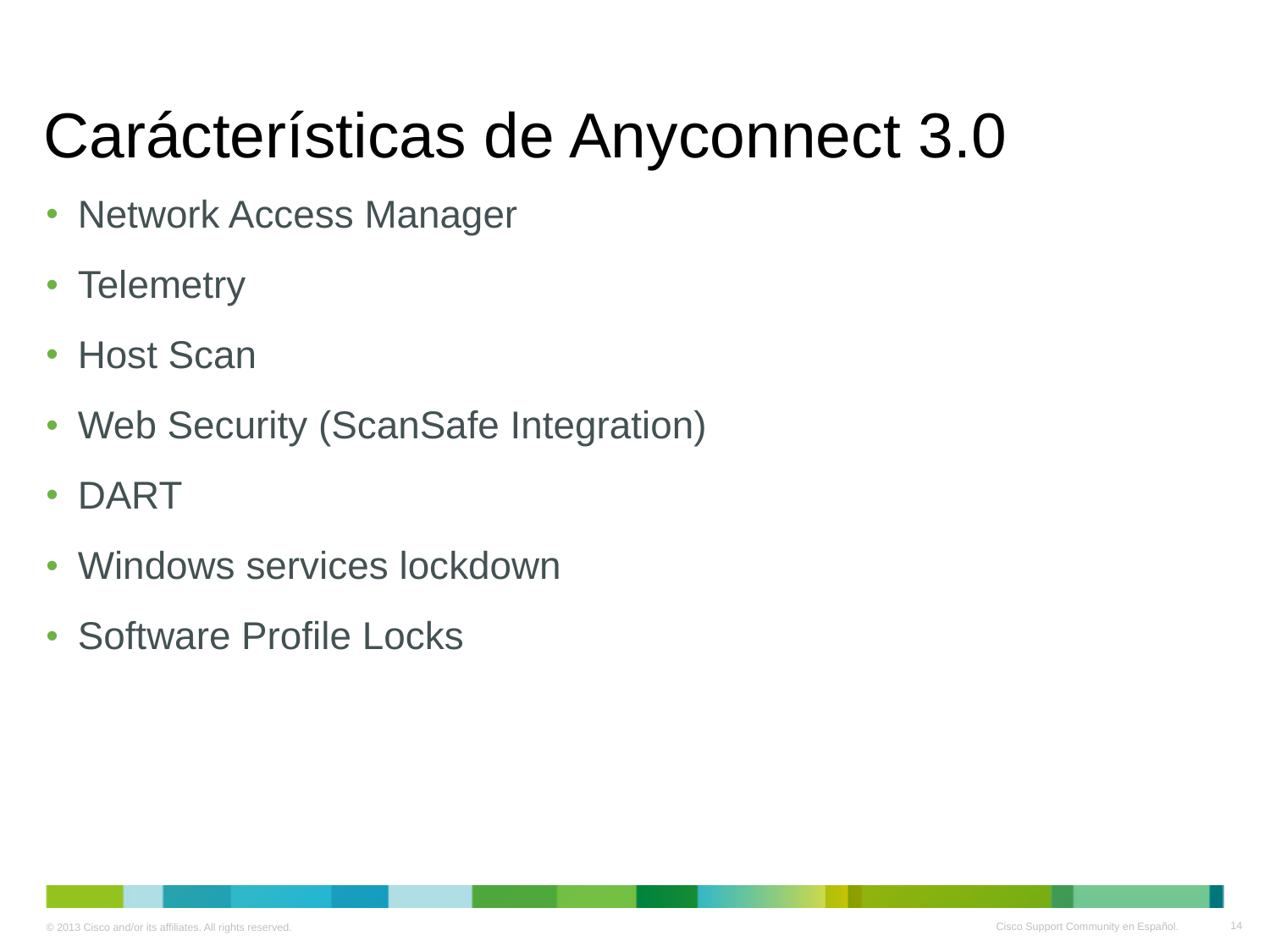

# Carácterísticas de Anyconnect 3.0
Network Access Manager
Telemetry
Host Scan
Web Security (ScanSafe Integration)
DART
Windows services lockdown
Software Profile Locks